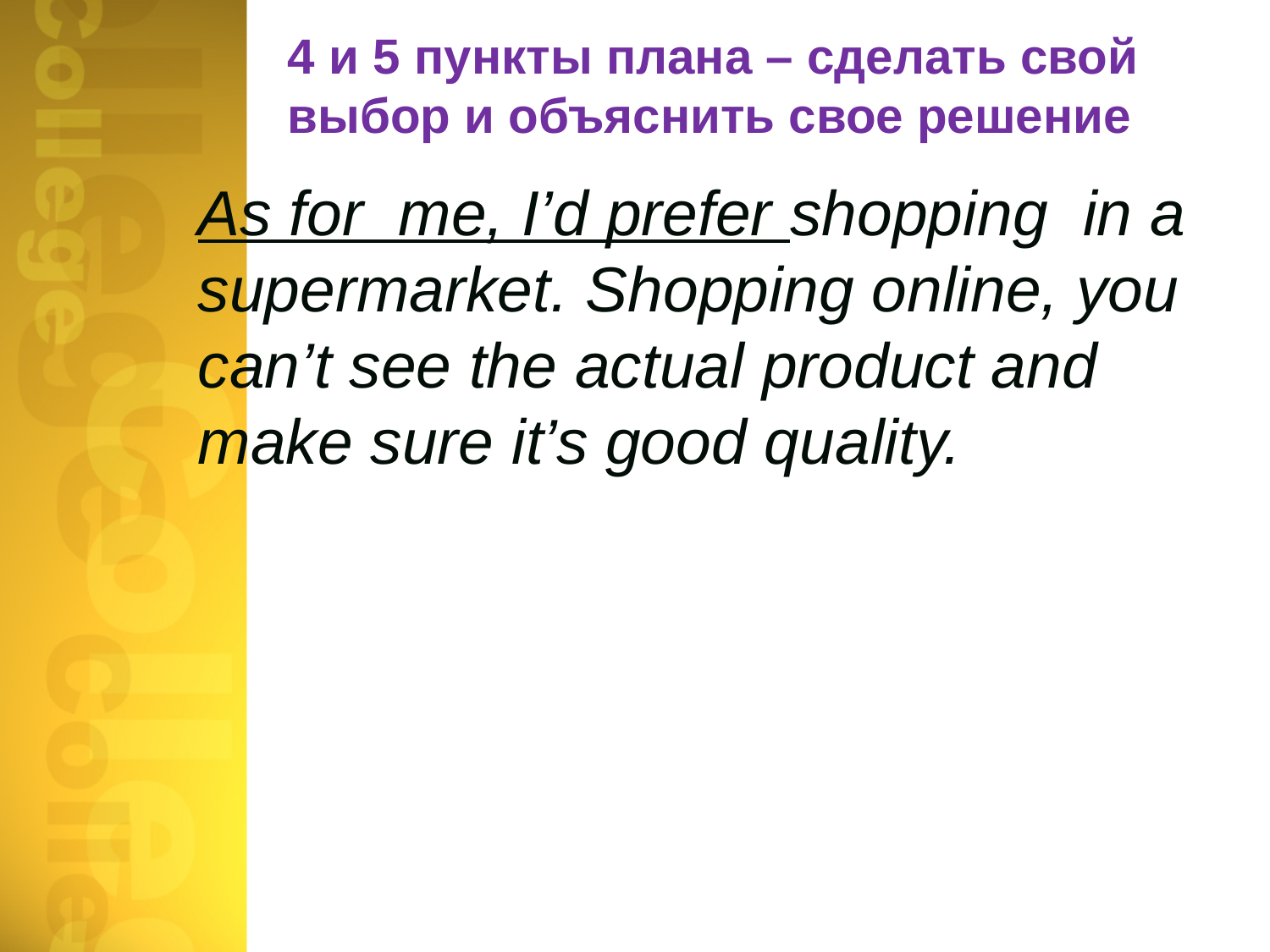

# 4 и 5 пункты плана – сделать свой выбор и объяснить свое решение
As for  me, I’d prefer shopping  in a supermarket. Shopping online, you can’t see the actual product and make sure it’s good quality.